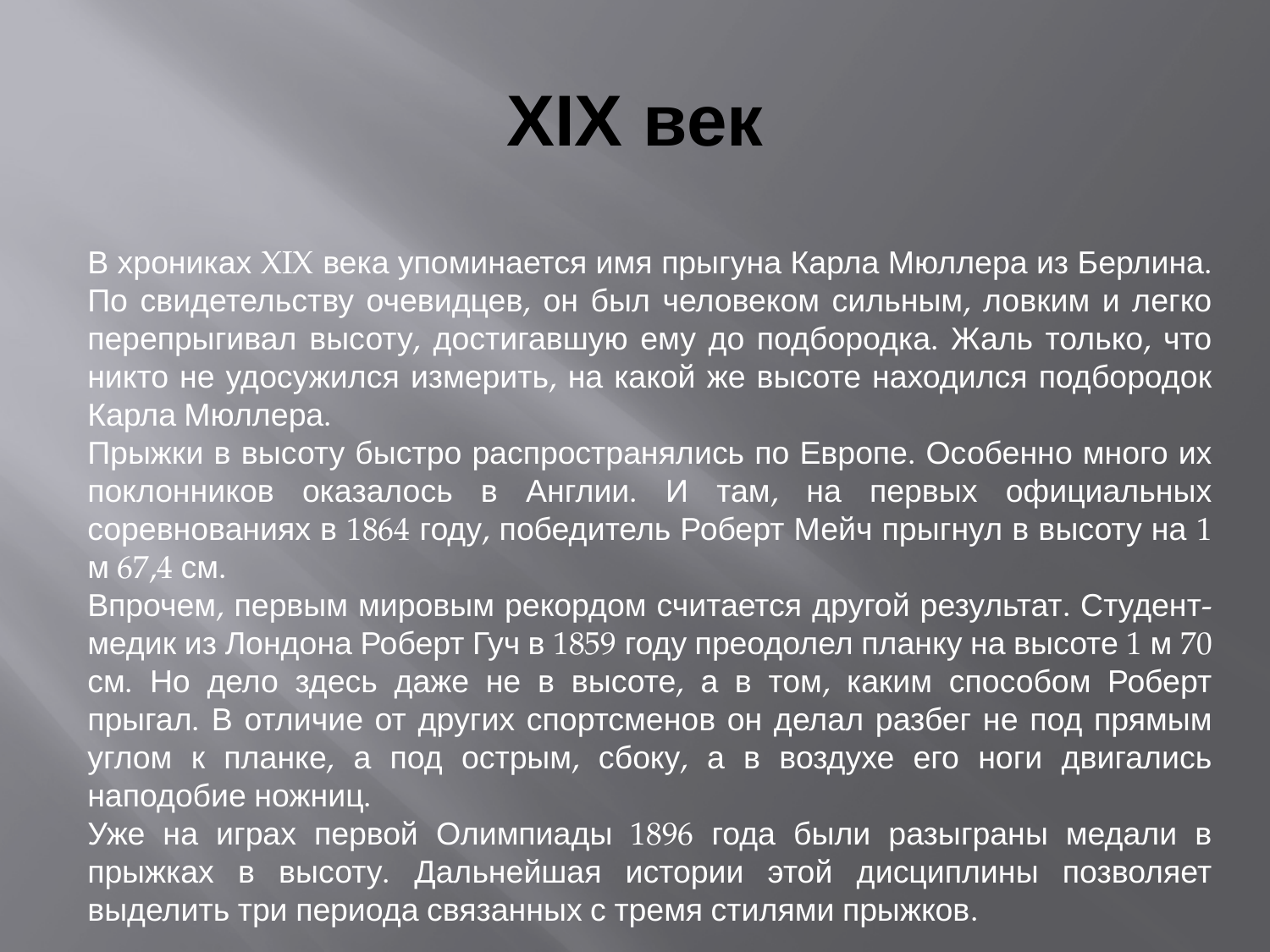

# XIX век
В хрониках XIX века упоминается имя прыгуна Карла Мюллера из Берлина. По свидетельству очевидцев, он был человеком сильным, ловким и легко перепрыгивал высоту, достигавшую ему до подбородка. Жаль только, что никто не удосужился измерить, на какой же высоте находился подбородок Карла Мюллера.
Прыжки в высоту быстро распространялись по Европе. Особенно много их поклонников оказалось в Англии. И там, на первых официальных соревнованиях в 1864 году, победитель Роберт Мейч прыгнул в высоту на 1 м 67,4 см.
Впрочем, первым мировым рекордом считается другой результат. Студент-медик из Лондона Роберт Гуч в 1859 году преодолел планку на высоте 1 м 70 см. Но дело здесь даже не в высоте, а в том, каким способом Роберт прыгал. В отличие от других спортсменов он делал разбег не под прямым углом к планке, а под острым, сбоку, а в воздухе его ноги двигались наподобие ножниц.
Уже на играх первой Олимпиады 1896 года были разыграны медали в прыжках в высоту. Дальнейшая истории этой дисциплины позволяет выделить три периода связанных с тремя стилями прыжков.